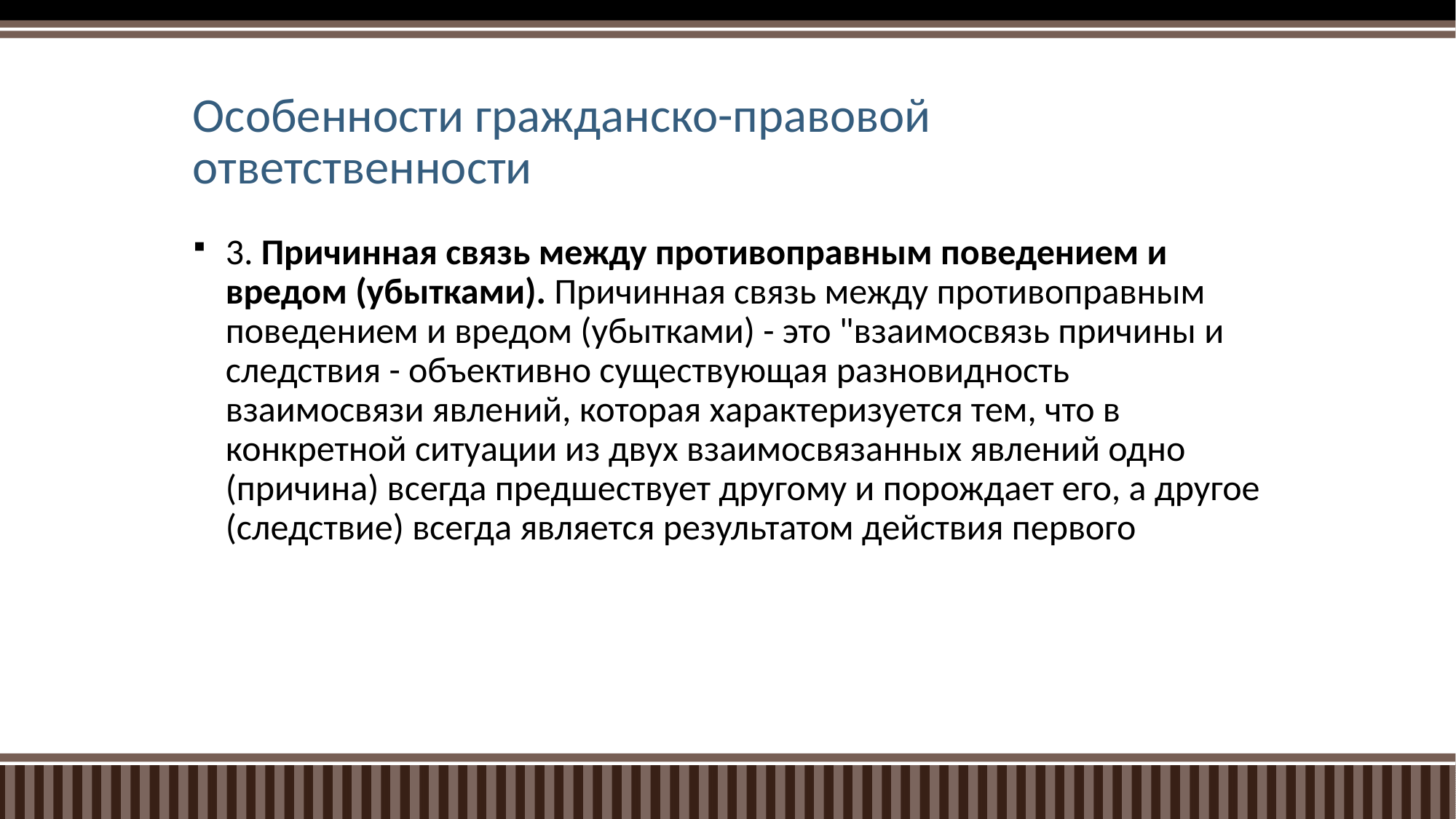

# Особенности гражданско-правовой ответственности
3. Причинная связь между противоправным поведением и вредом (убытками). Причинная связь между противоправным поведением и вредом (убытками) - это "взаимосвязь причины и следствия - объективно существующая разновидность взаимосвязи явлений, которая характеризуется тем, что в конкретной ситуации из двух взаимосвязанных явлений одно (причина) всегда предшествует другому и порождает его, а другое (следствие) всегда является результатом действия первого